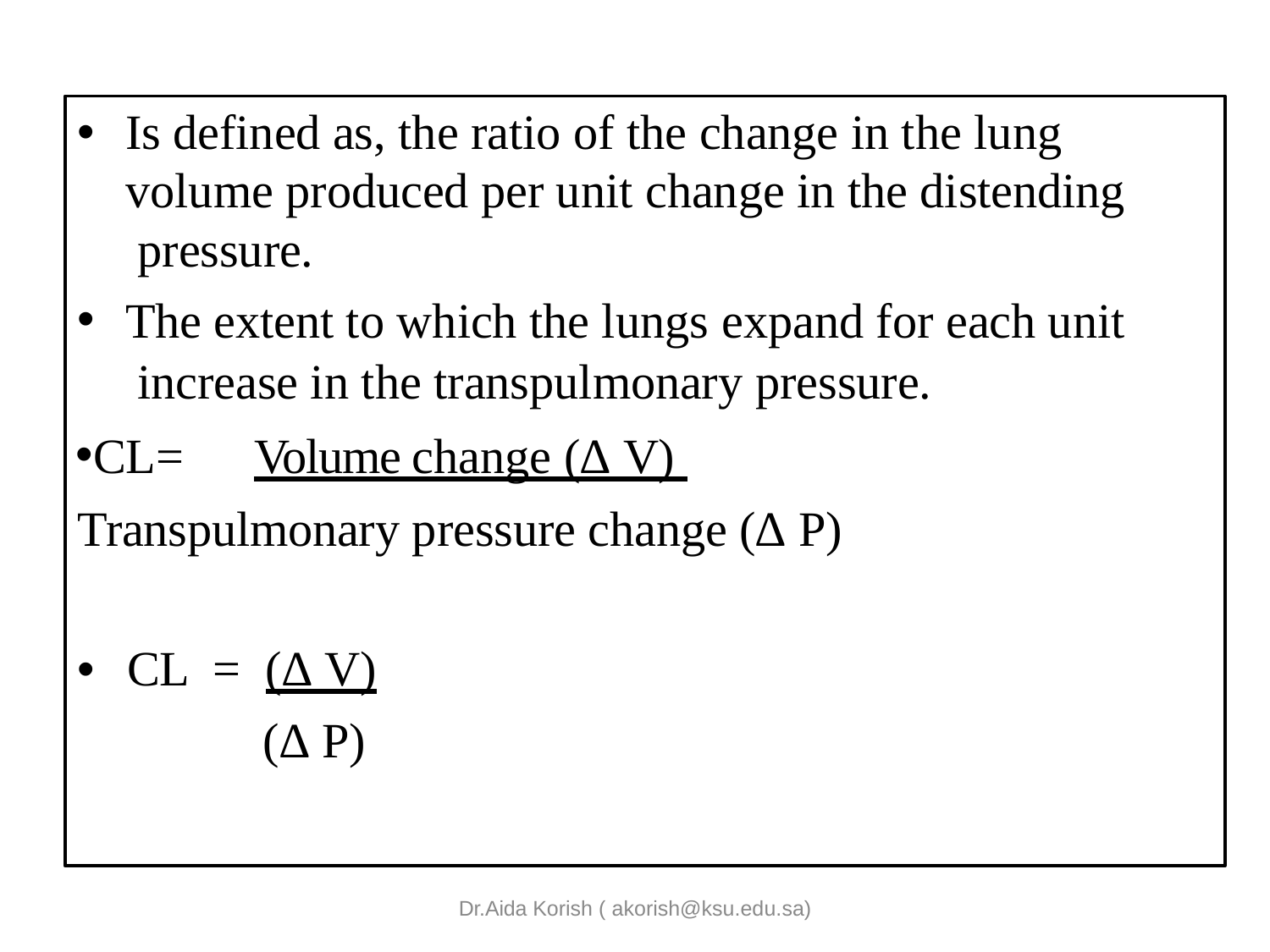

Is defined as, the ratio of the change in the lung  volume produced per unit change in the distending  pressure.
The extent to which the lungs expand for each unit  increase in the transpulmonary pressure.
CL=	Volume change (∆ V)  Transpulmonary pressure change (∆ P)

•	CL	=	(∆ V)
(∆ P)
Dr.Aida Korish ( akorish@ksu.edu.sa)